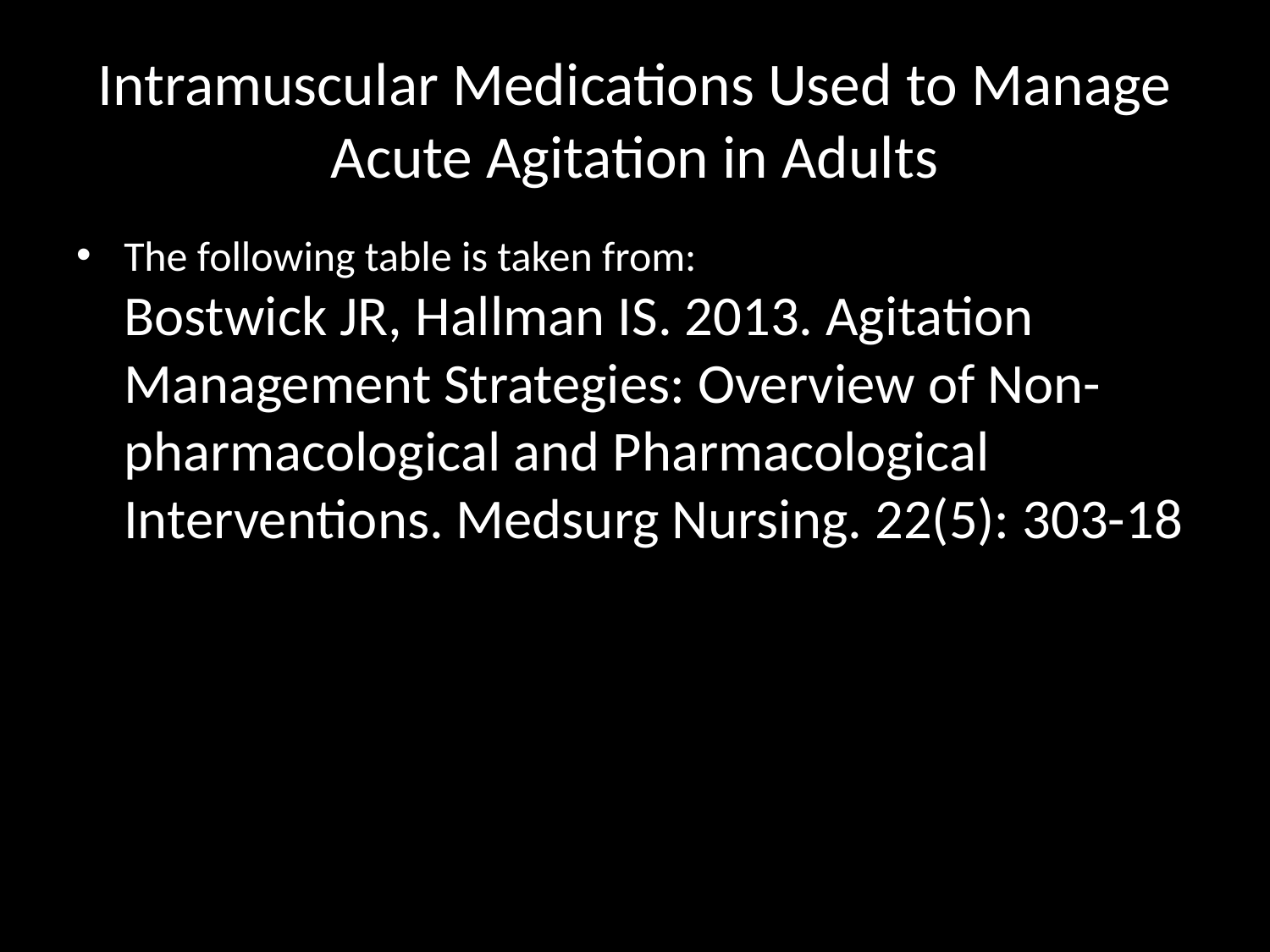

# Intramuscular Medications Used to Manage Acute Agitation in Adults
The following table is taken from:
Bostwick JR, Hallman IS. 2013. Agitation Management Strategies: Overview of Non-pharmacological and Pharmacological Interventions. Medsurg Nursing. 22(5): 303-18